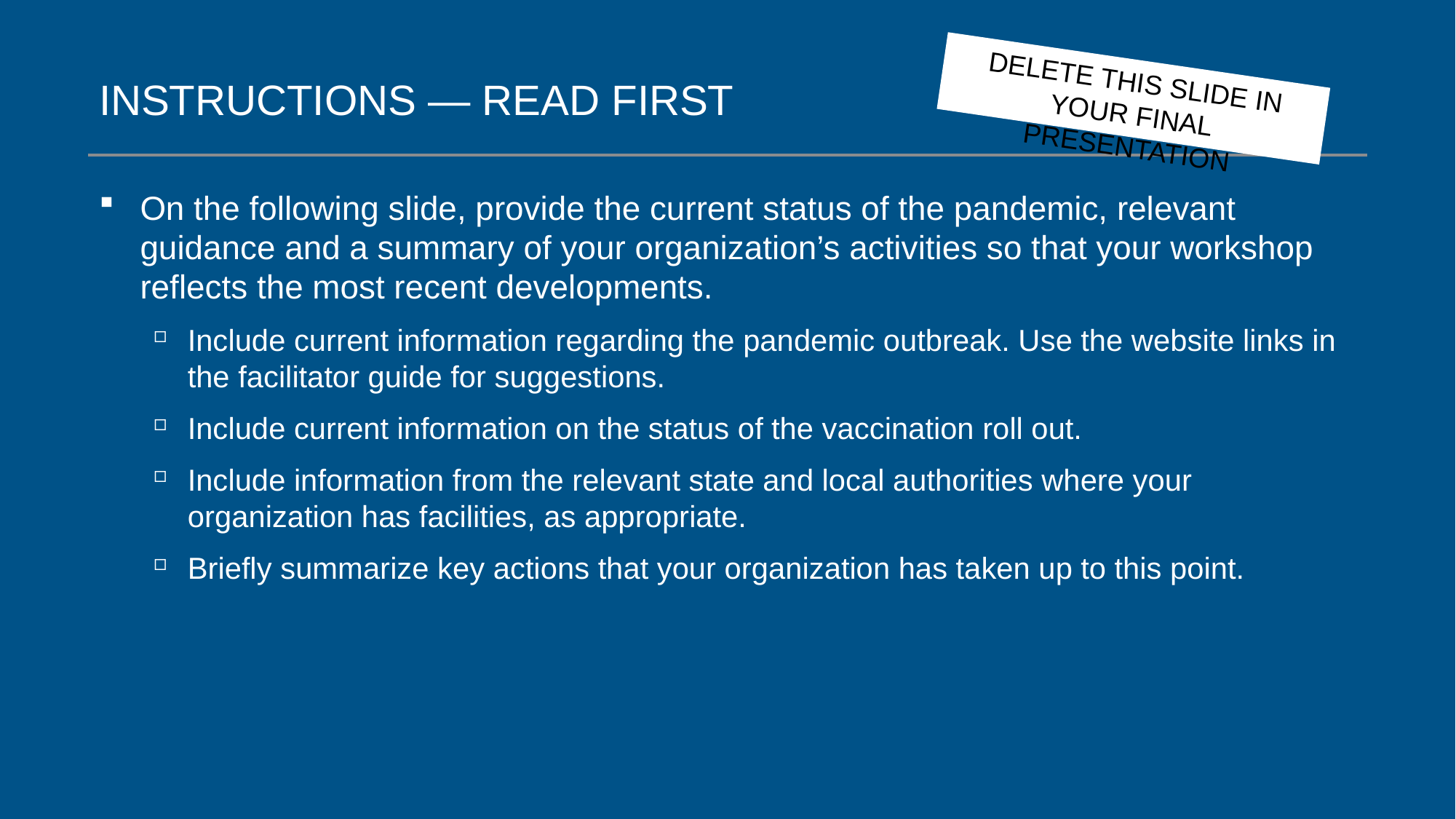

# INSTRUCTIONS — READ FIRST
DELETE THIS SLIDE IN YOUR FINAL PRESENTATION
On the following slide, provide the current status of the pandemic, relevant guidance and a summary of your organization’s activities so that your workshop reflects the most recent developments.
Include current information regarding the pandemic outbreak. Use the website links in the facilitator guide for suggestions.
Include current information on the status of the vaccination roll out.
Include information from the relevant state and local authorities where your organization has facilities, as appropriate.
Briefly summarize key actions that your organization has taken up to this point.